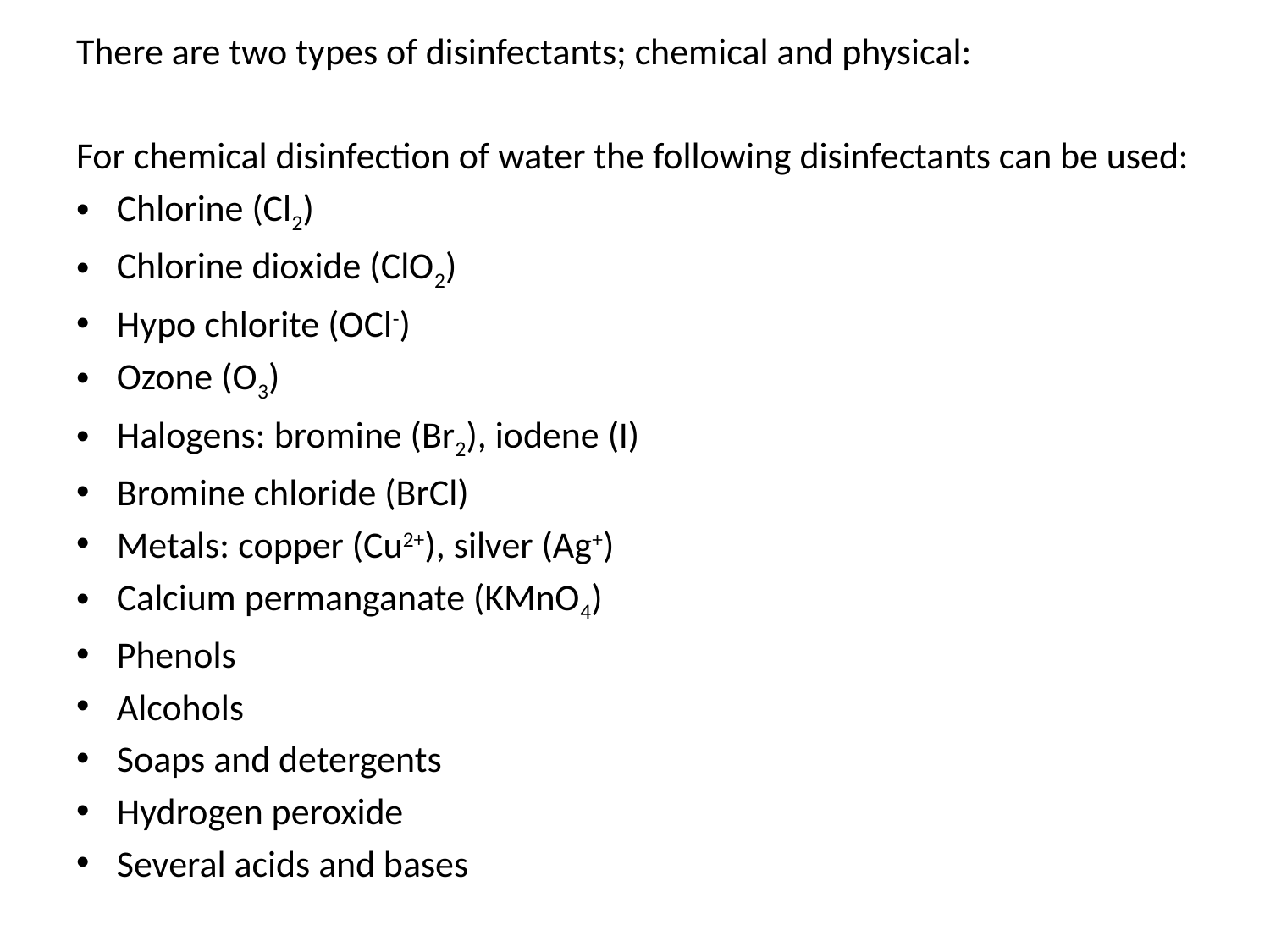

There are two types of disinfectants; chemical and physical:

For chemical disinfection of water the following disinfectants can be used:
Chlorine (Cl2)
Chlorine dioxide (ClO2)
Hypo chlorite (OCl-)
Ozone (O3)
Halogens: bromine (Br2), iodene (I)
Bromine chloride (BrCl)
Metals: copper (Cu2+), silver (Ag+)
Calcium permanganate (KMnO4)
Phenols
Alcohols
Soaps and detergents
Hydrogen peroxide
Several acids and bases